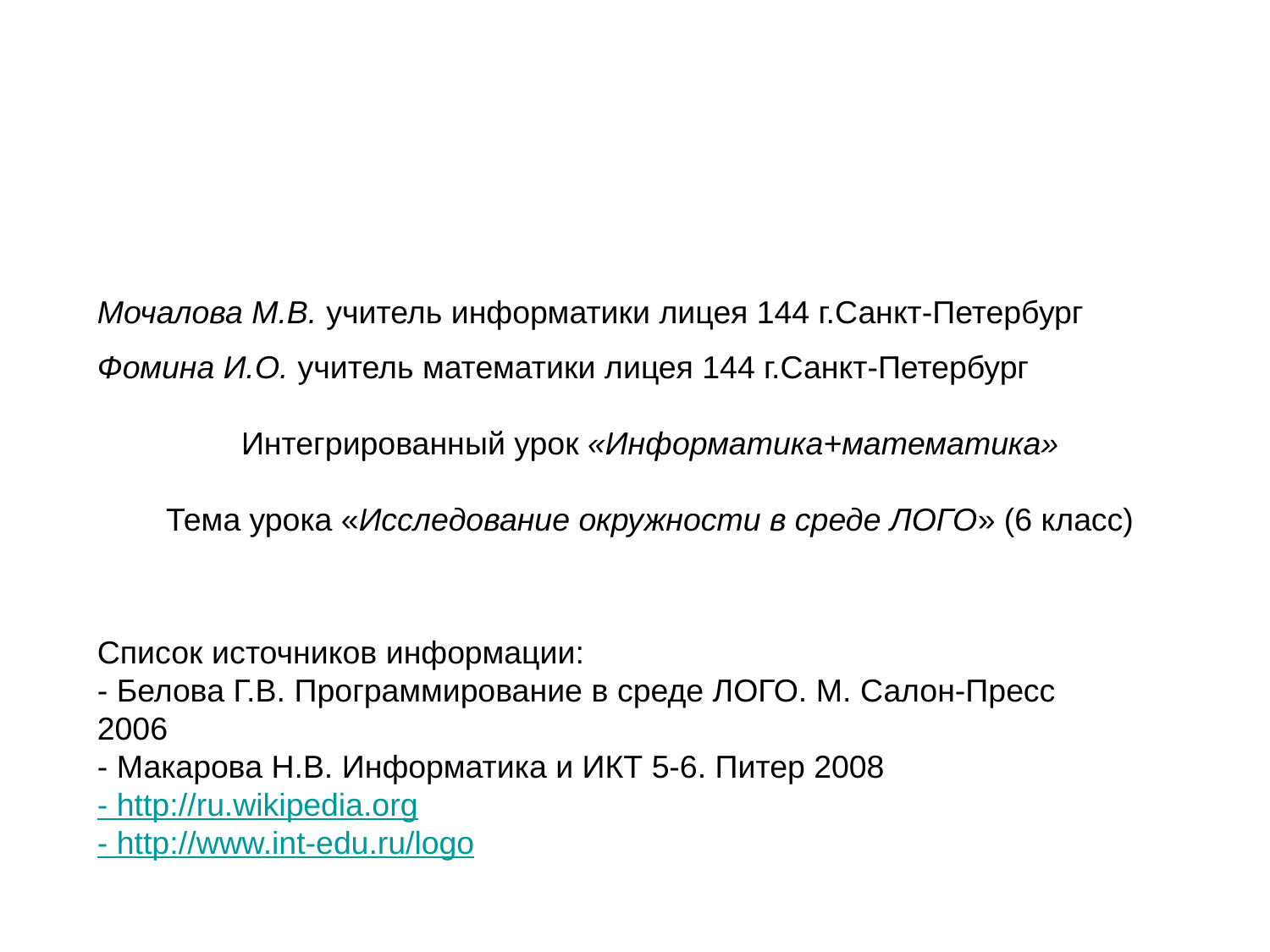

Мочалова М.В. учитель информатики лицея 144 г.Санкт-Петербург

Фомина И.О. учитель математики лицея 144 г.Санкт-Петербург

Интегрированный урок «Информатика+математика»

Тема урока «Исследование окружности в среде ЛОГО» (6 класс)

Список источников информации:
- Белова Г.В. Программирование в среде ЛОГО. М. Салон-Пресс 2006
- Макарова Н.В. Информатика и ИКТ 5-6. Питер 2008
- http://ru.wikipedia.org
- http://www.int-edu.ru/logo